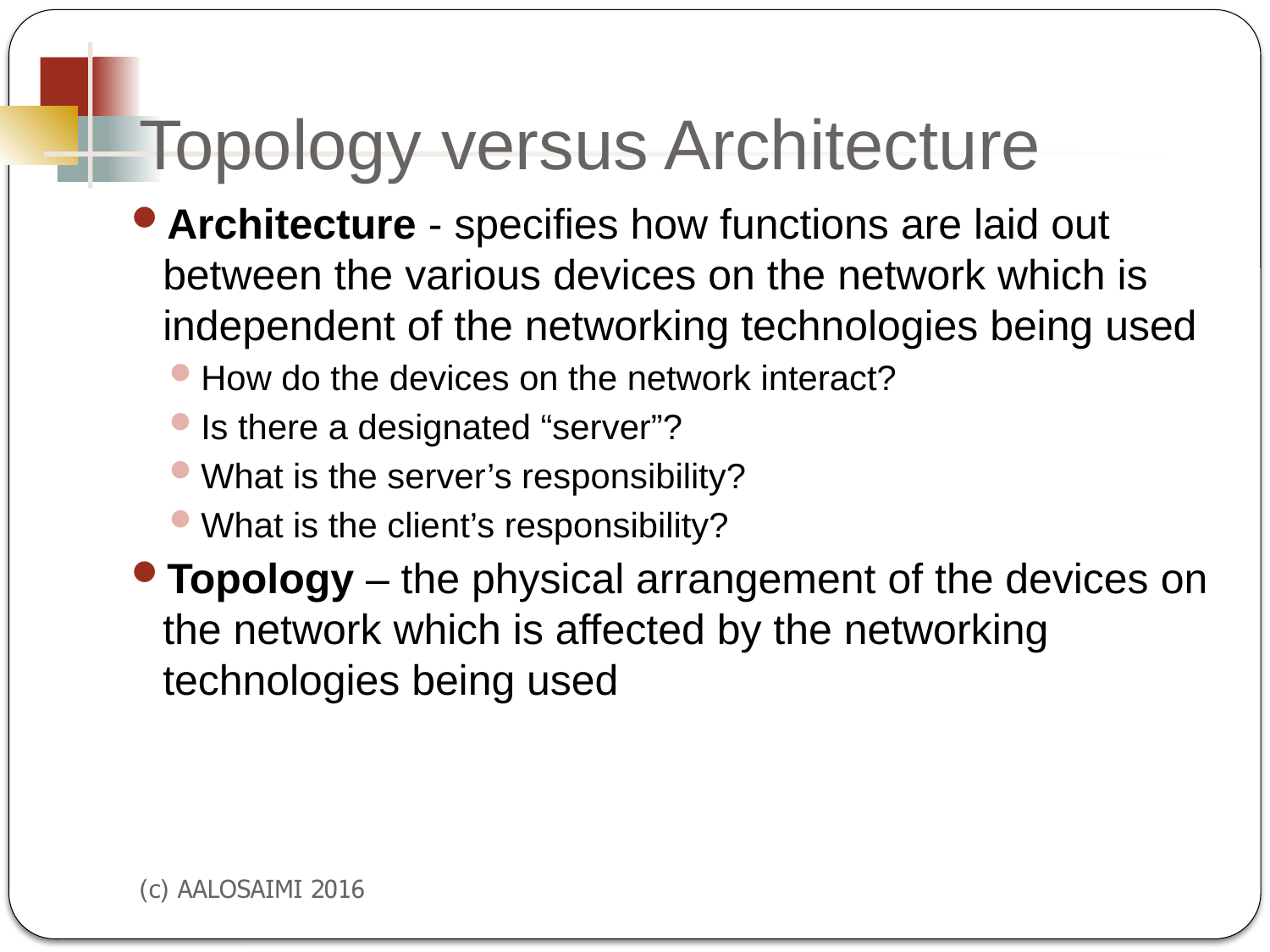

# Topology versus Architecture
Architecture - specifies how functions are laid out between the various devices on the network which is independent of the networking technologies being used
How do the devices on the network interact?
Is there a designated “server”?
What is the server’s responsibility?
What is the client’s responsibility?
Topology – the physical arrangement of the devices on the network which is affected by the networking technologies being used
(c) AALOSAIMI 2016